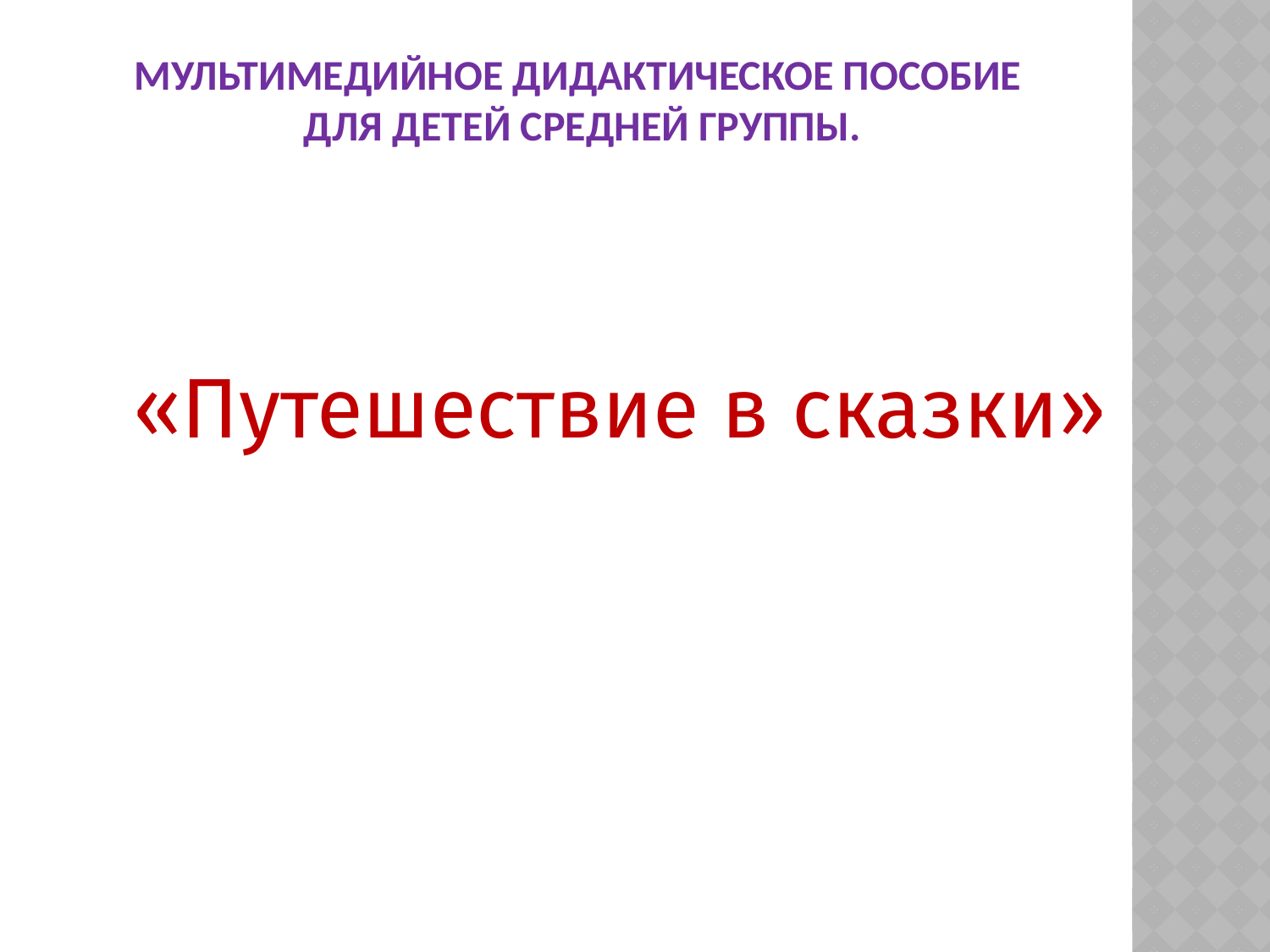

# Мультимедийное дидактическое пособие для детей средней группы.
«Путешествие в сказки»
»
С.»